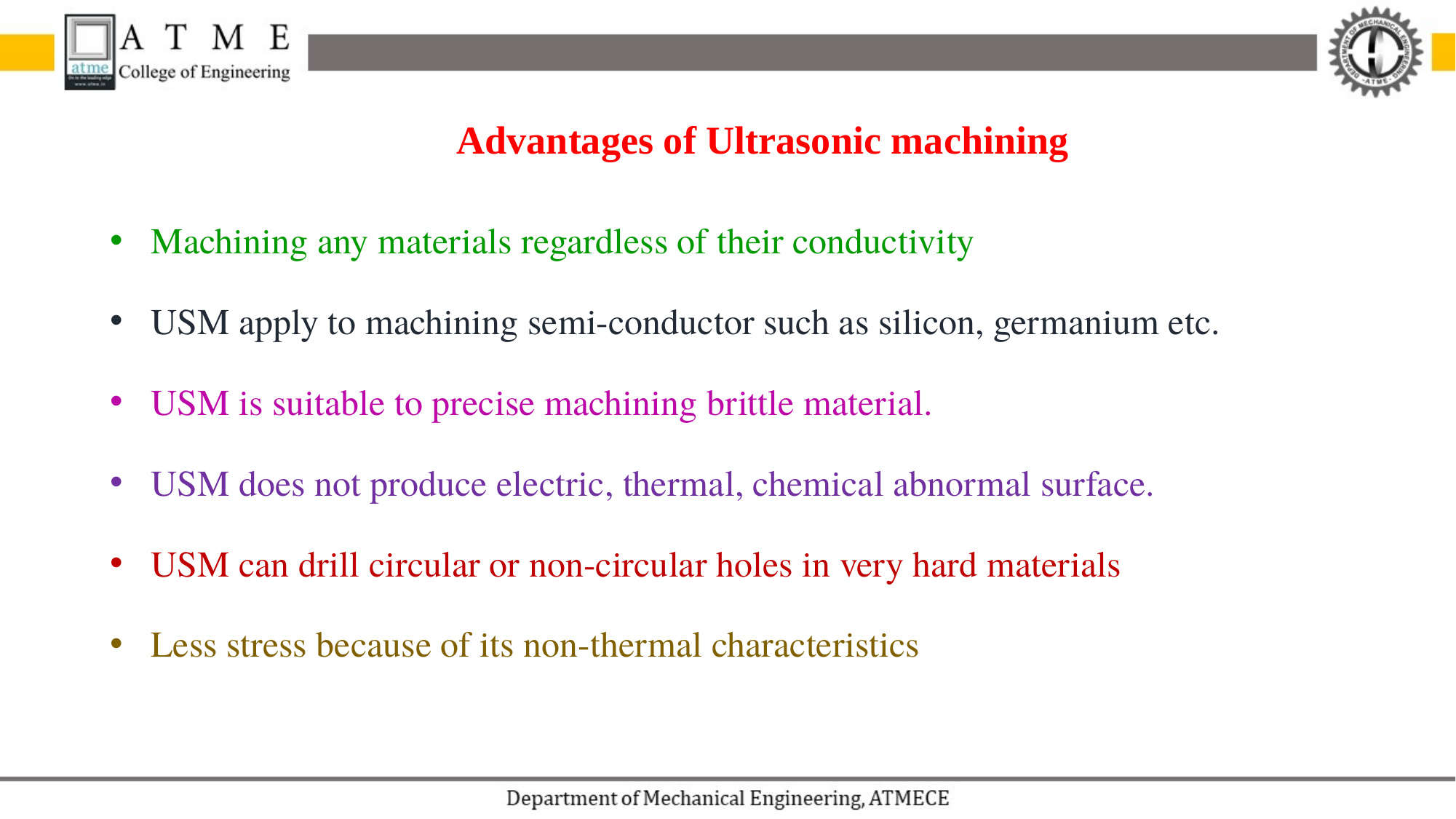

Advantages of Ultrasonic machining
Machining any materials regardless of their conductivity
USM apply to machining semi-conductor such as silicon, germanium etc.
USM is suitable to precise machining brittle material.
USM does not produce electric, thermal, chemical abnormal surface.
USM can drill circular or non-circular holes in very hard materials
Less stress because of its non-thermal characteristics